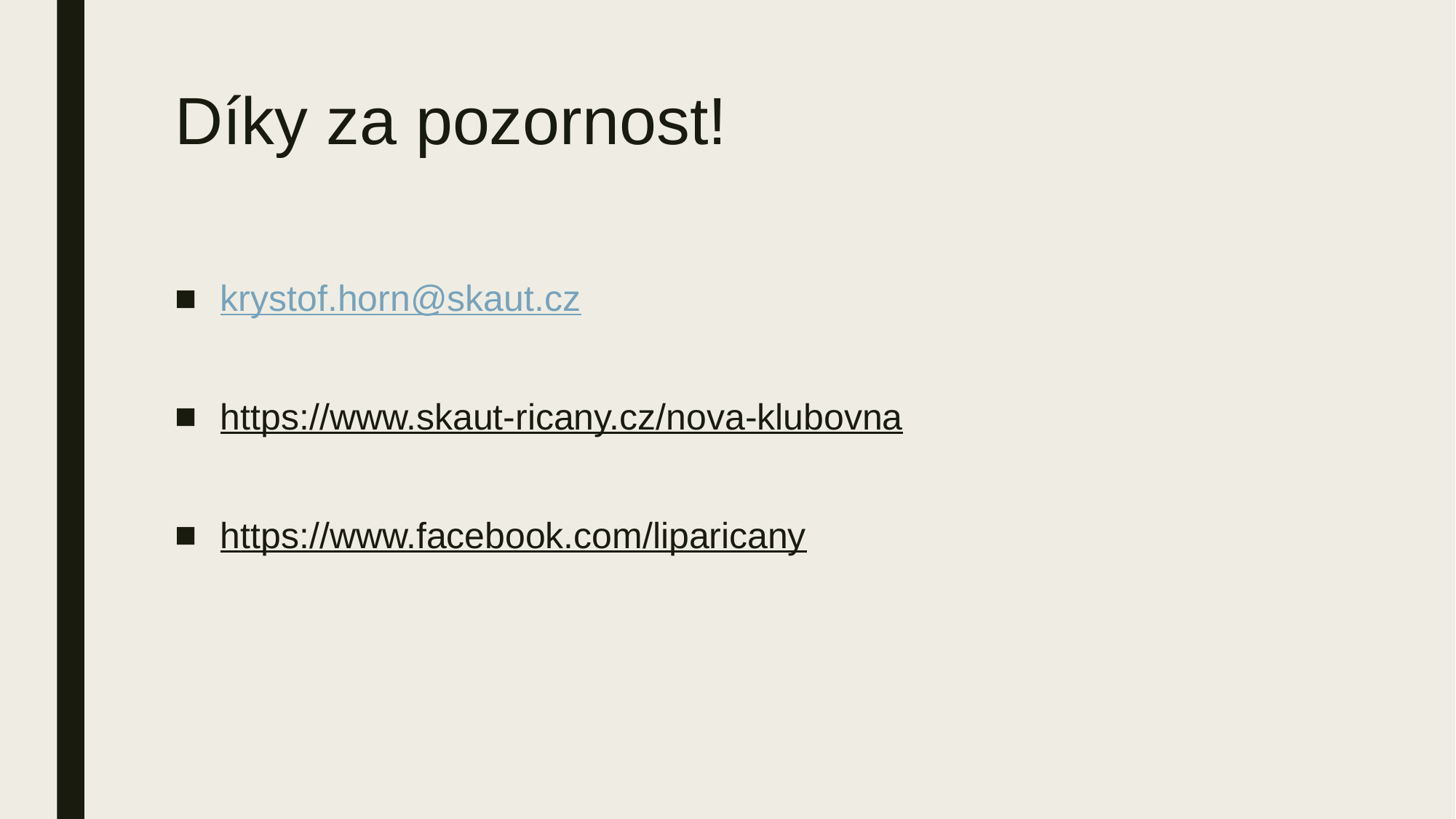

# Díky za pozornost!
krystof.horn@skaut.cz

https://www.skaut-ricany.cz/nova-klubovna

https://www.facebook.com/liparicany